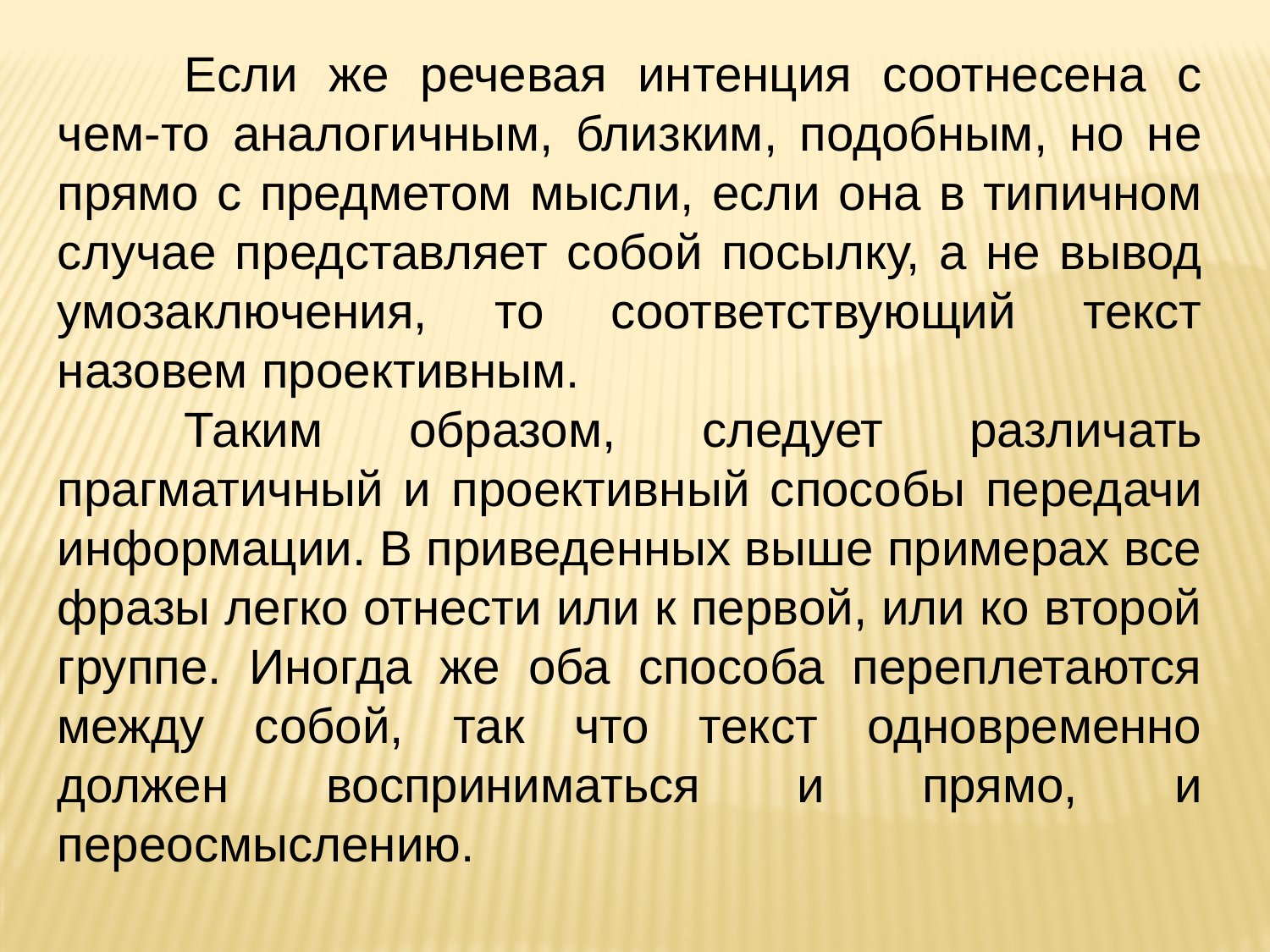

Если же речевая интенция соотнесена с чем-то аналогичным, близким, подобным, но не прямо с предметом мысли, если она в типичном случае представляет собой посылку, а не вывод умозаключения, то соответствующий текст назовем проективным.
	Таким образом, следует различать прагматичный и проективный способы передачи информации. В приведенных выше примерах все фразы легко отнести или к первой, или ко второй группе. Иногда же оба способа переплетаются между собой, так что текст одновременно должен восприниматься и прямо, и переосмыслению.